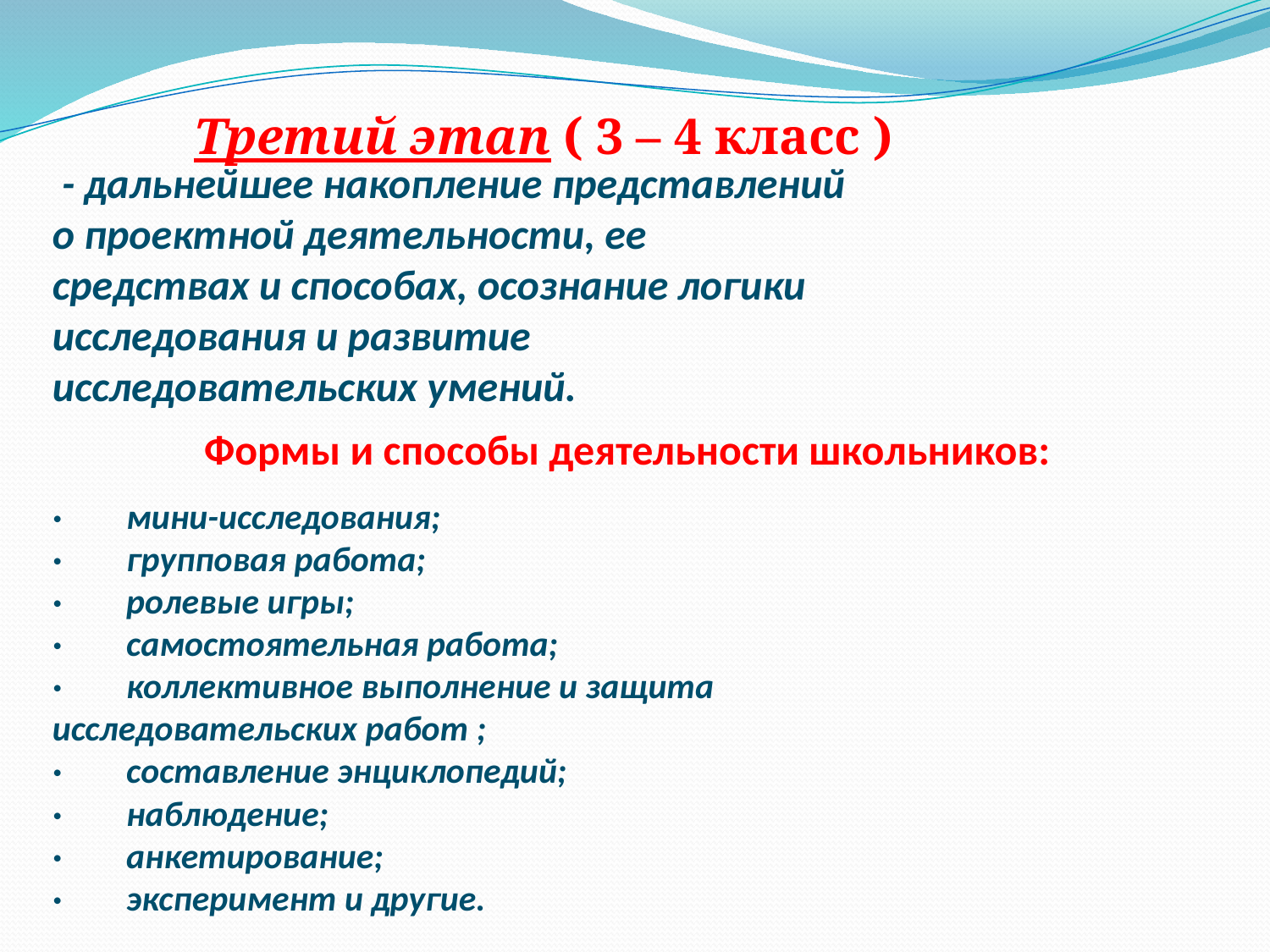

Третий этап ( 3 – 4 класс )
 - дальнейшее накопление представлений о проектной деятельности, ее средствах и способах, осознание логики исследования и развитие исследовательских умений.
Формы и способы деятельности школьников:
·        мини-исследования;
·        групповая работа;
·        ролевые игры;
·        самостоятельная работа;
·        коллективное выполнение и защита исследовательских работ ;
·        составление энциклопедий;
·        наблюдение;
·        анкетирование;
·        эксперимент и другие.